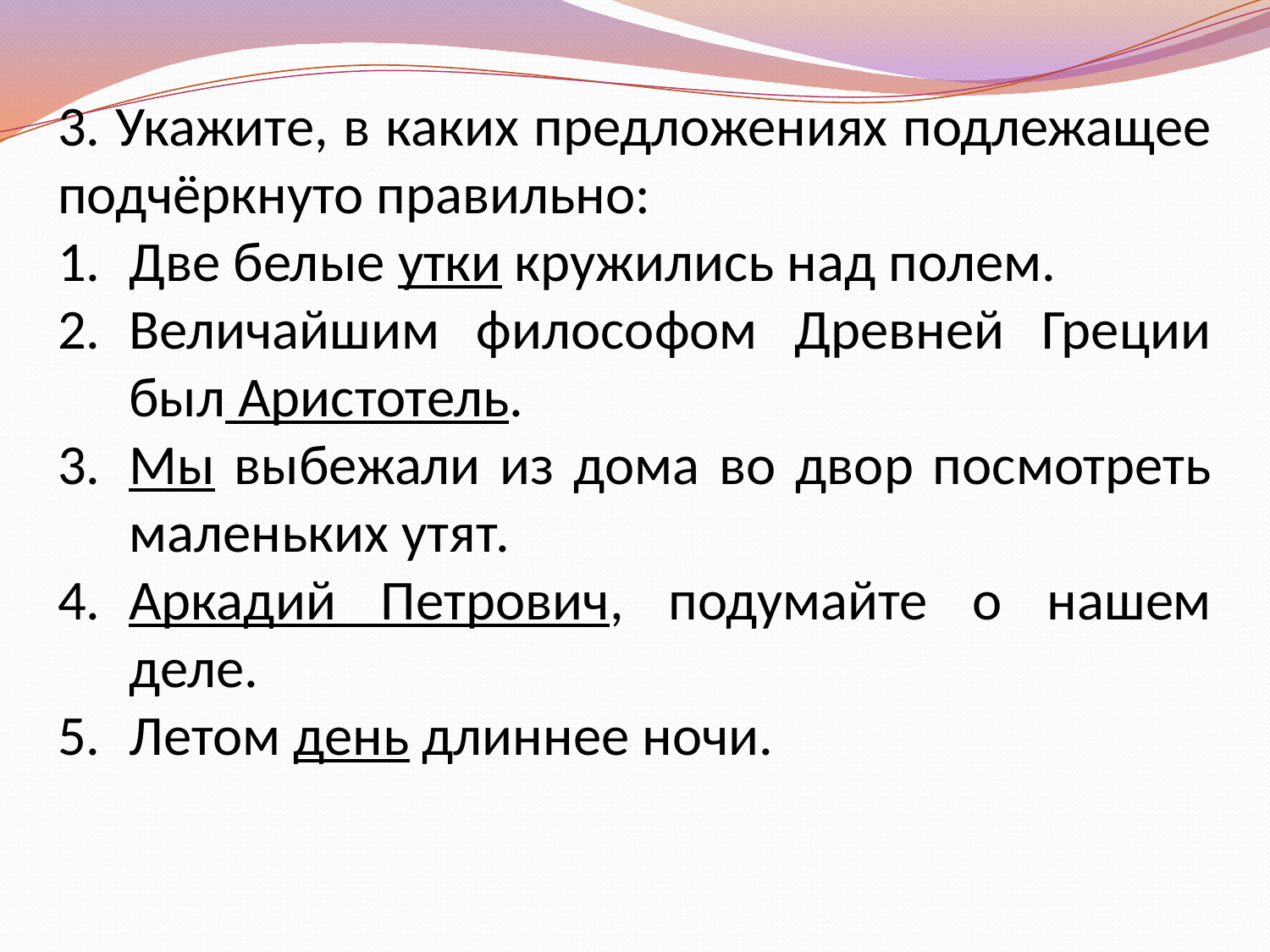

3. Укажите, в каких предложениях подлежащее подчёркнуто правильно:
Две белые утки кружились над полем.
Величайшим философом Древней Греции был Аристотель.
Мы выбежали из дома во двор посмотреть маленьких утят.
Аркадий Петрович, подумайте о нашем деле.
Летом день длиннее ночи.